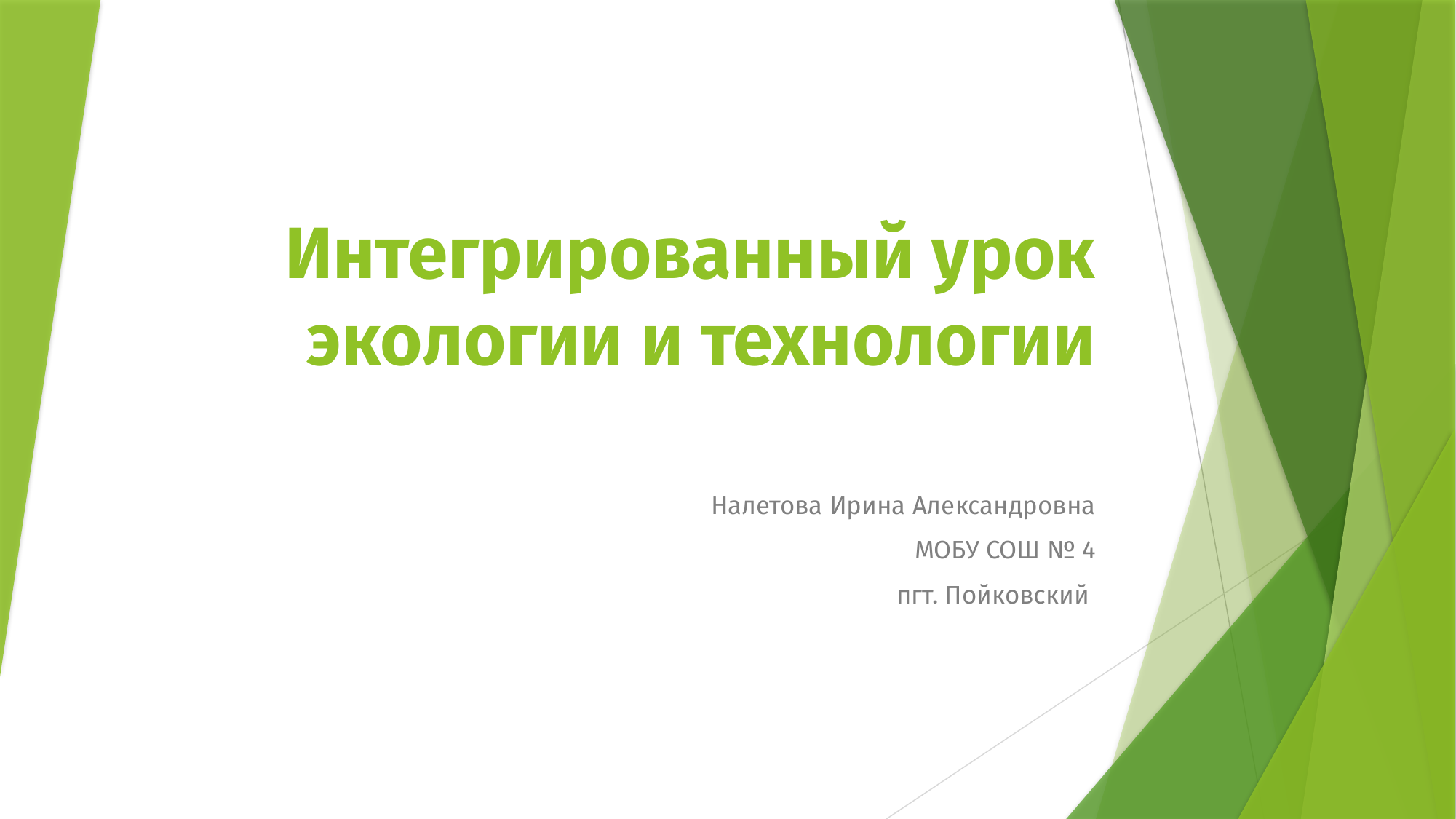

# Интегрированный урок экологии и технологии
Налетова Ирина Александровна
МОБУ СОШ № 4
пгт. Пойковский